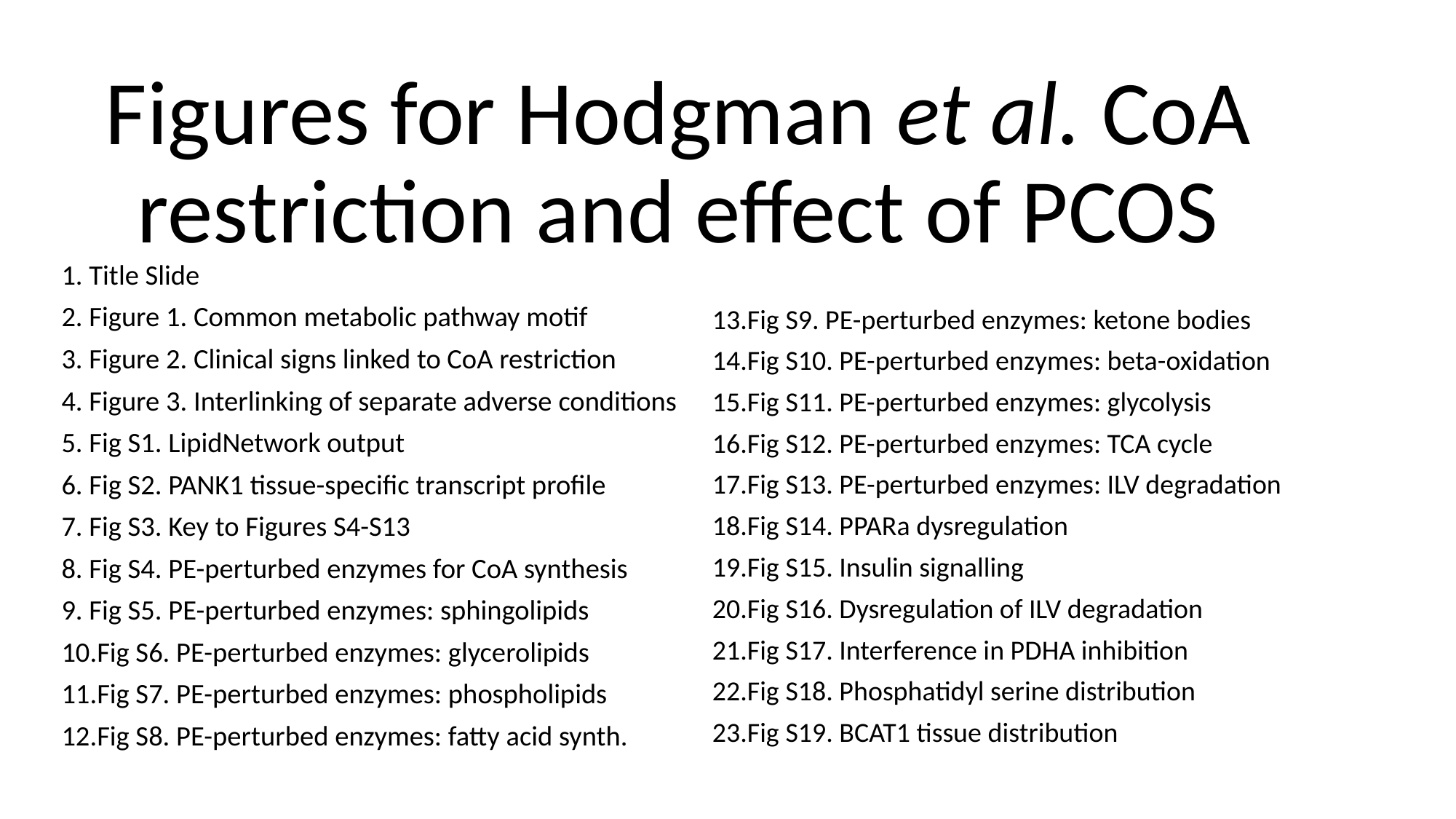

# Figures for Hodgman et al. CoA restriction and effect of PCOS

13.Fig S9. PE-perturbed enzymes: ketone bodies
14.Fig S10. PE-perturbed enzymes: beta-oxidation
15.Fig S11. PE-perturbed enzymes: glycolysis
16.Fig S12. PE-perturbed enzymes: TCA cycle
17.Fig S13. PE-perturbed enzymes: ILV degradation
18.Fig S14. PPARa dysregulation
19.Fig S15. Insulin signalling
20.Fig S16. Dysregulation of ILV degradation
21.Fig S17. Interference in PDHA inhibition
22.Fig S18. Phosphatidyl serine distribution
23.Fig S19. BCAT1 tissue distribution

1. Title Slide
2. Figure 1. Common metabolic pathway motif
3. Figure 2. Clinical signs linked to CoA restriction
4. Figure 3. Interlinking of separate adverse conditions
5. Fig S1. LipidNetwork output
6. Fig S2. PANK1 tissue-specific transcript profile
7. Fig S3. Key to Figures S4-S13
8. Fig S4. PE-perturbed enzymes for CoA synthesis
9. Fig S5. PE-perturbed enzymes: sphingolipids
10.Fig S6. PE-perturbed enzymes: glycerolipids
11.Fig S7. PE-perturbed enzymes: phospholipids
12.Fig S8. PE-perturbed enzymes: fatty acid synth.